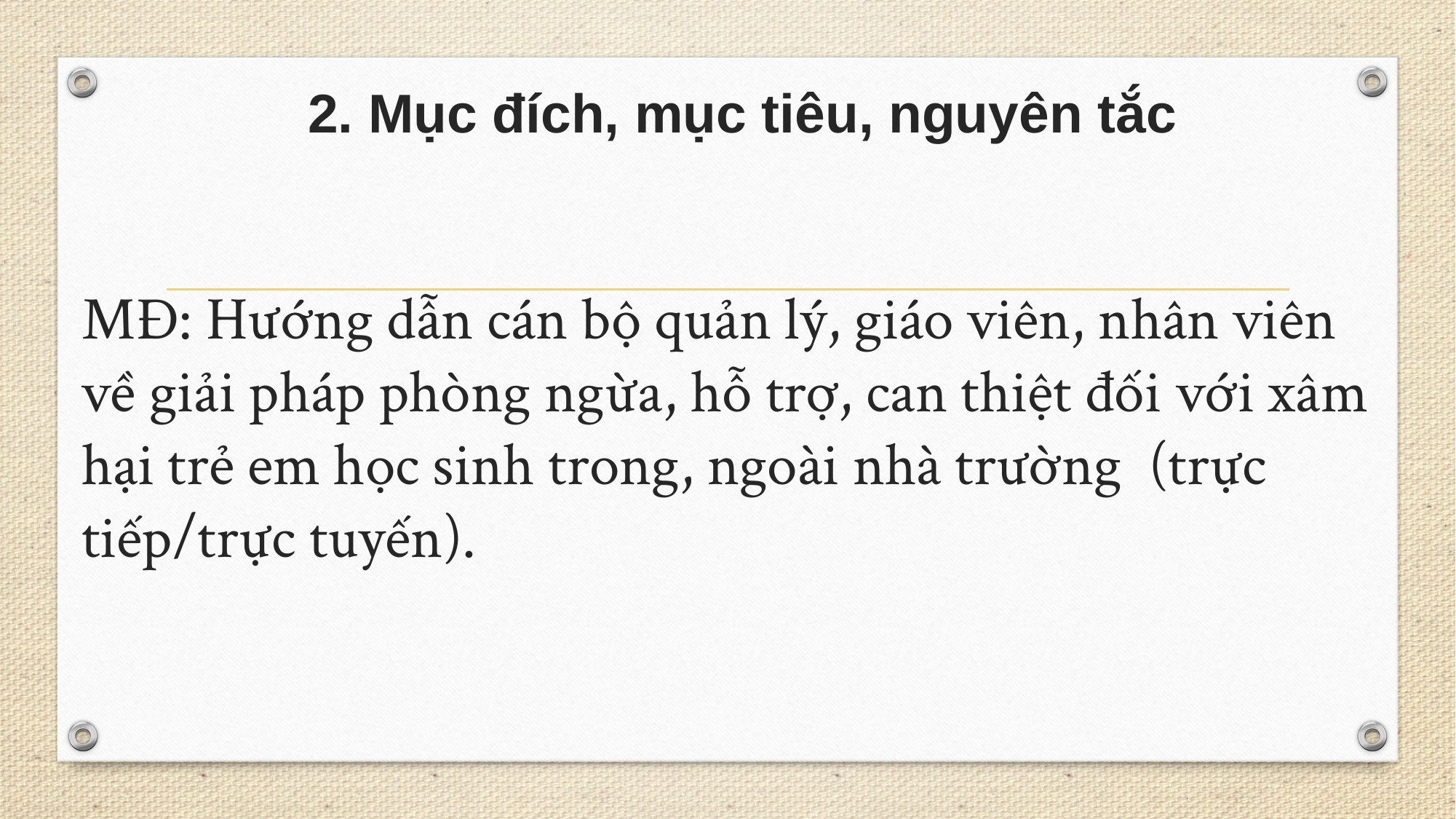

# 2. Mục đích, mục tiêu, nguyên tắc
MĐ: Hướng dẫn cán bộ quản lý, giáo viên, nhân viên về giải pháp phòng ngừa, hỗ trợ, can thiệt đối với xâm hại trẻ em học sinh trong, ngoài nhà trường  (trực tiếp/trực tuyến).